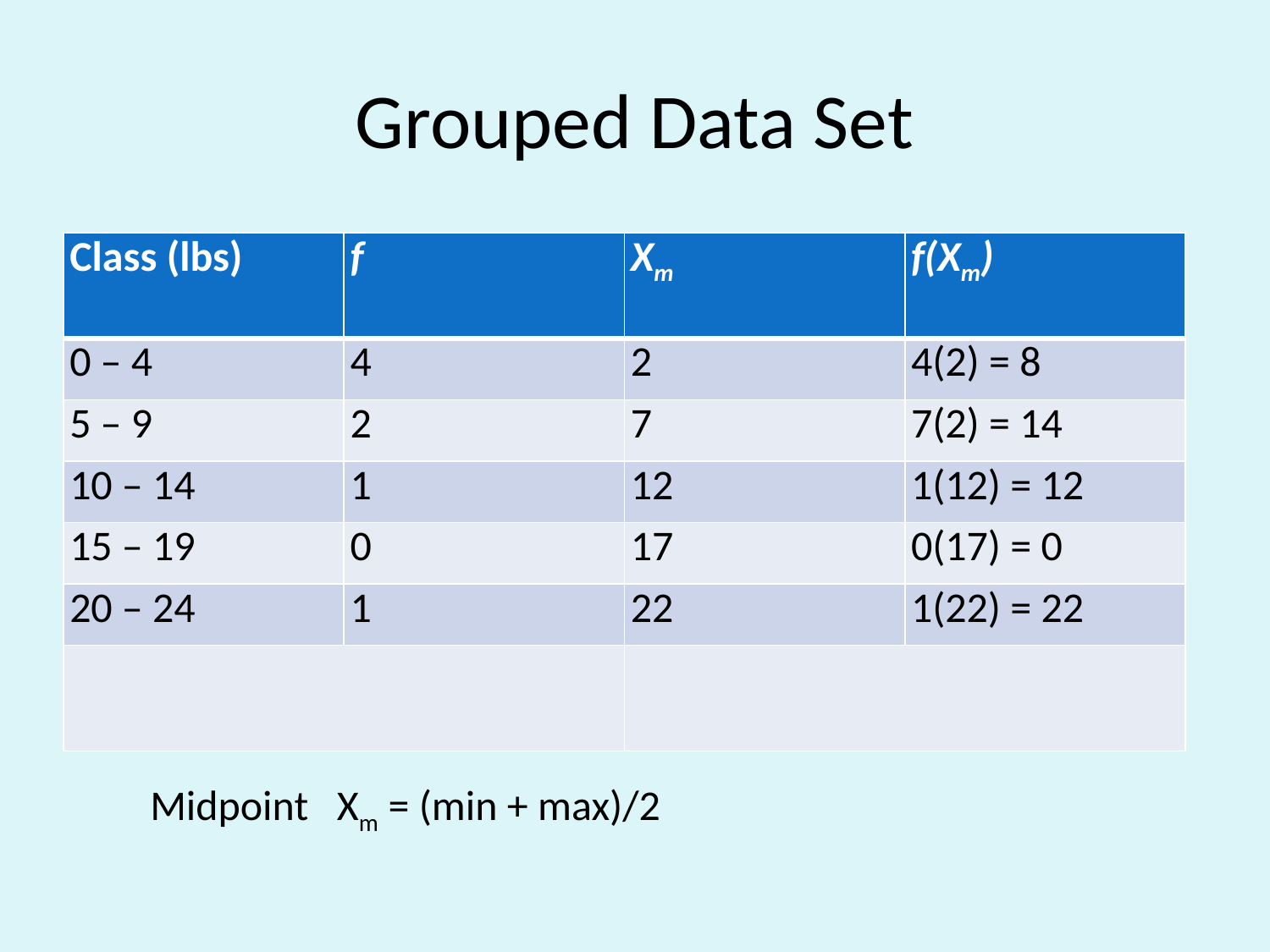

# Grouped Data Set
| Class (lbs) | f | Xm | f(Xm) |
| --- | --- | --- | --- |
| 0 – 4 | 4 | 2 | 4(2) = 8 |
| 5 – 9 | 2 | 7 | 7(2) = 14 |
| 10 – 14 | 1 | 12 | 1(12) = 12 |
| 15 – 19 | 0 | 17 | 0(17) = 0 |
| 20 – 24 | 1 | 22 | 1(22) = 22 |
|  |  |  |  |
Midpoint   Xm = (min + max)/2